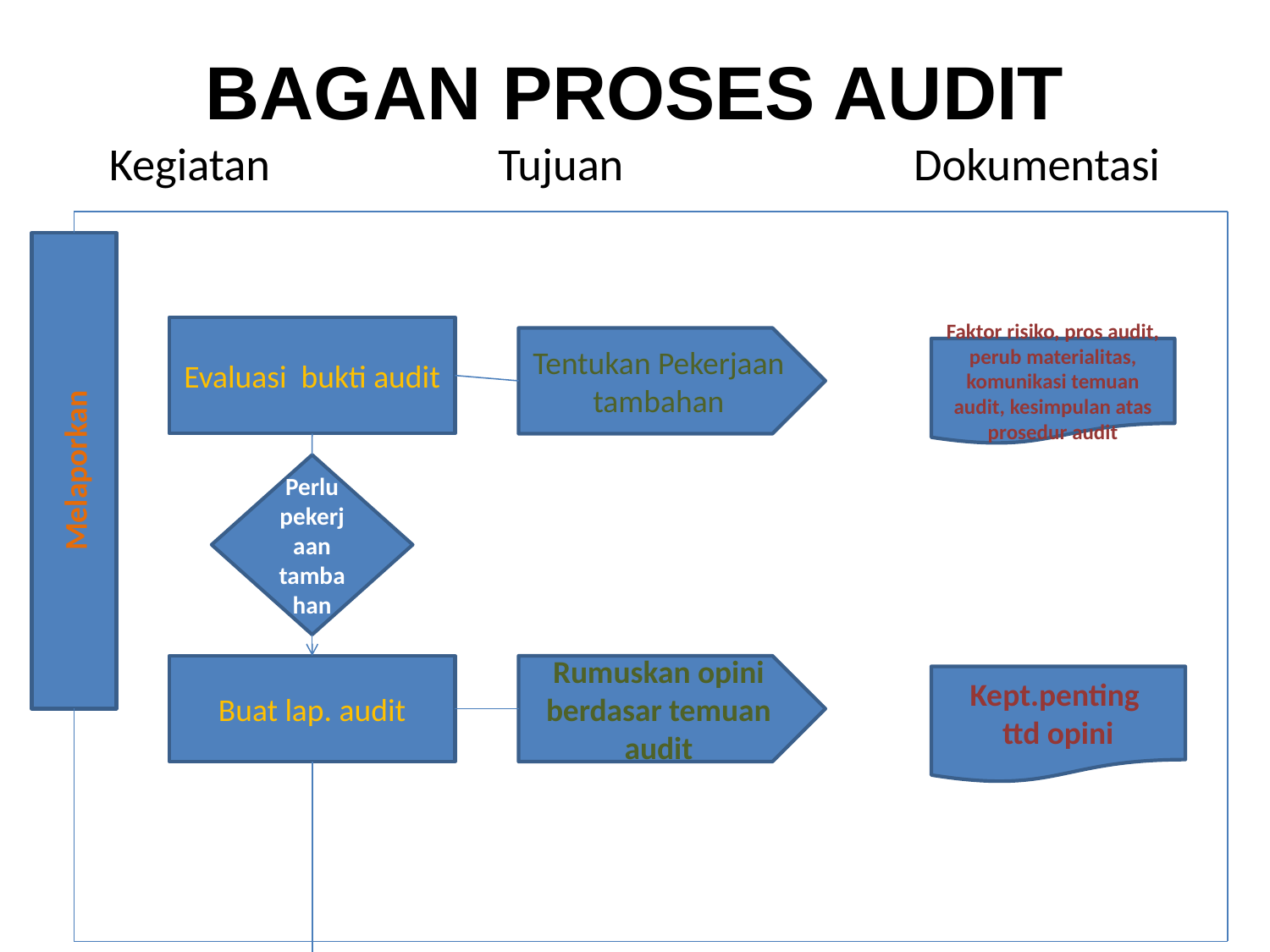

# BAGAN PROSES AUDIT Kegiatan                      Tujuan                            Dokumentasi
Melaporkan
Evaluasi  bukti audit
Tentukan Pekerjaan tambahan
Faktor risiko, pros audit, perub materialitas, komunikasi temuan audit, kesimpulan atas prosedur audit
Perlu pekerjaan tambahan
Buat lap. audit
Rumuskan opini berdasar temuan audit
Kept.penting
ttd opini